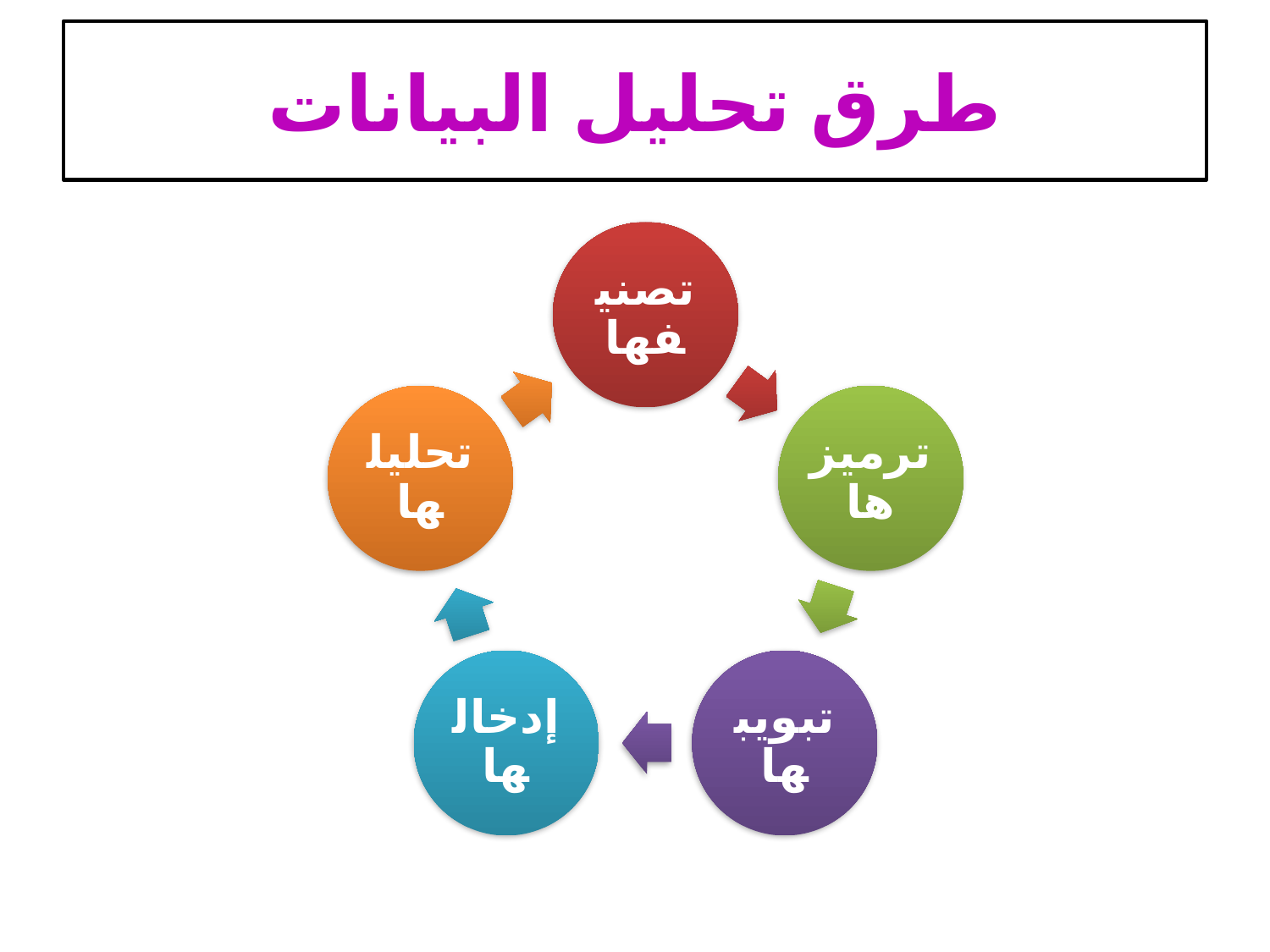

# طرق تحليل البيانات
تصنيفها

ترميزها

تبويبها

إدخالها

تحليلها